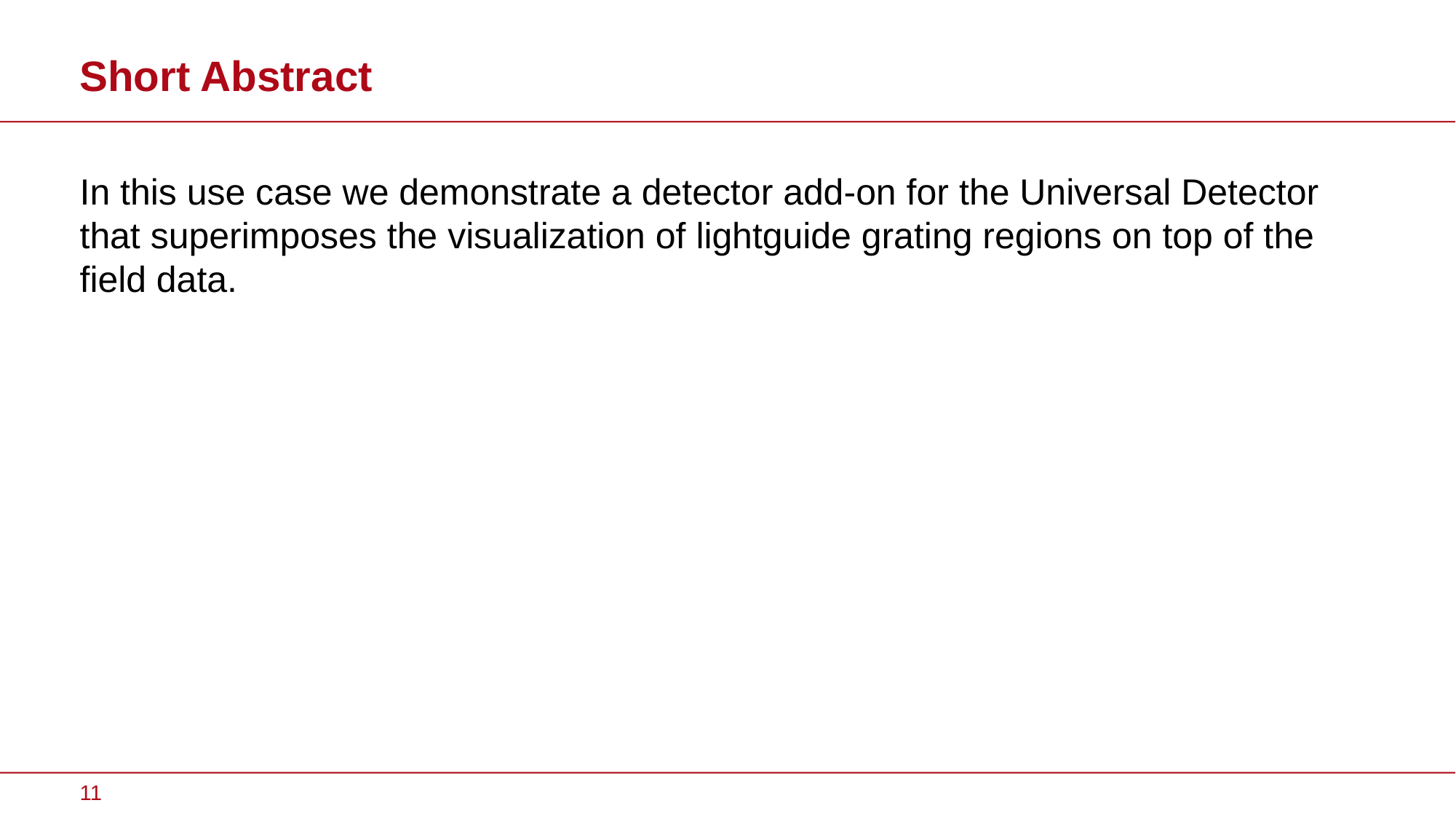

# Short Abstract
In this use case we demonstrate a detector add-on for the Universal Detector that superimposes the visualization of lightguide grating regions on top of the field data.
11